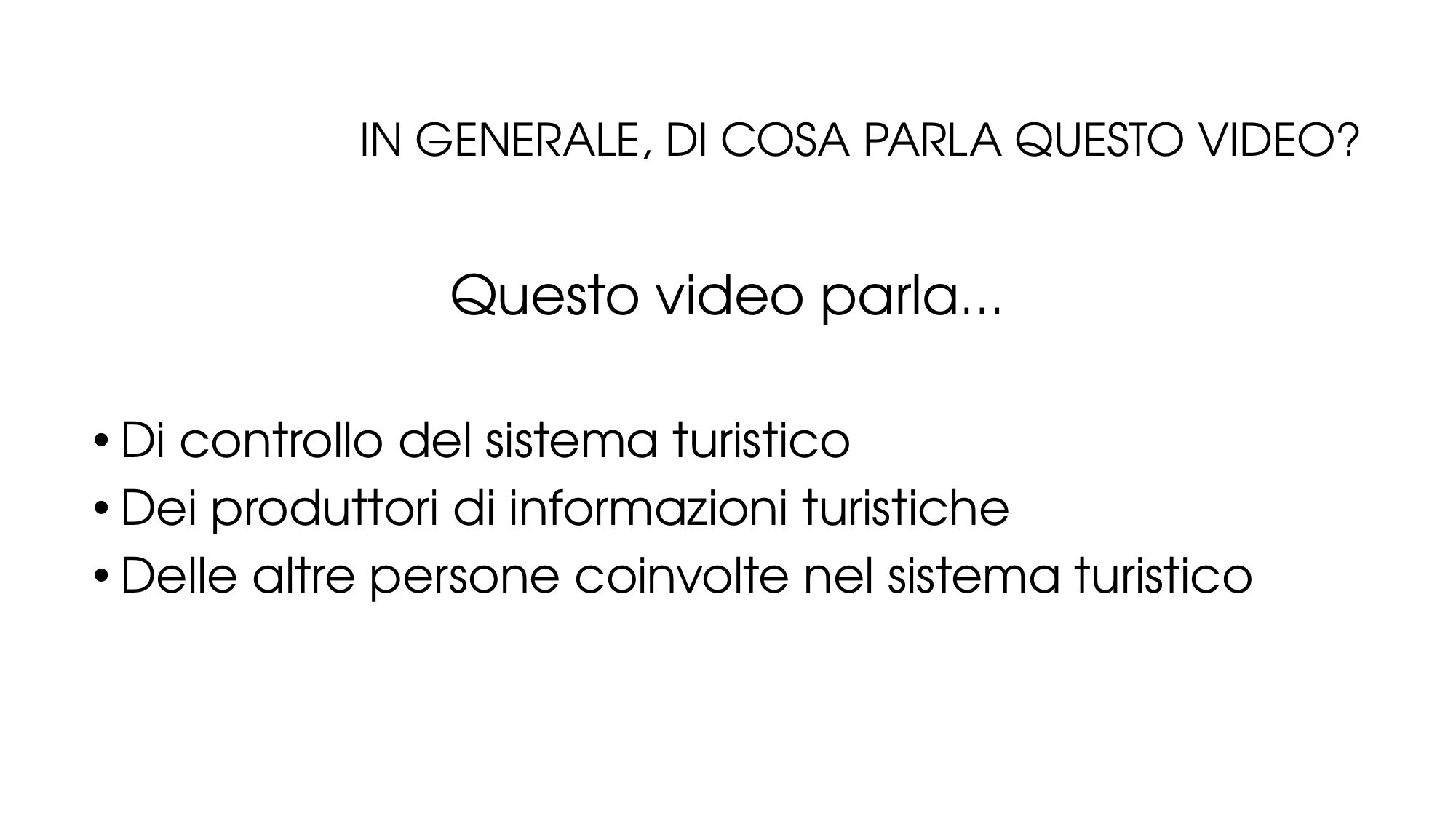

# In generale, di cosa parla questo video?
Questo video parla...

Di controllo del sistema turistico
Dei produttori di informazioni turistiche
Delle altre persone coinvolte nel sistema turistico